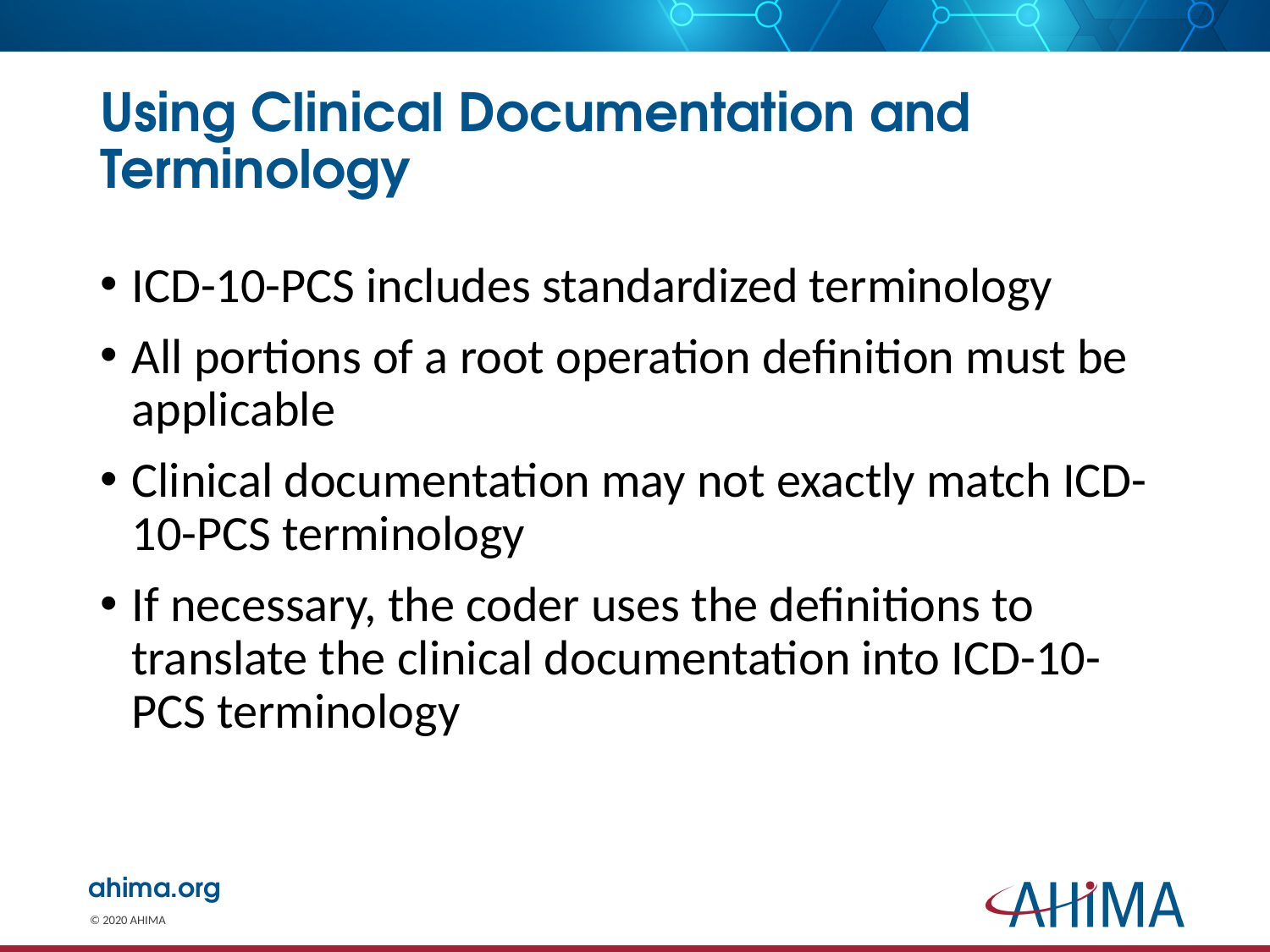

# Using Clinical Documentation and Terminology
ICD-10-PCS includes standardized terminology
All portions of a root operation definition must be applicable
Clinical documentation may not exactly match ICD-10-PCS terminology
If necessary, the coder uses the definitions to translate the clinical documentation into ICD-10-PCS terminology